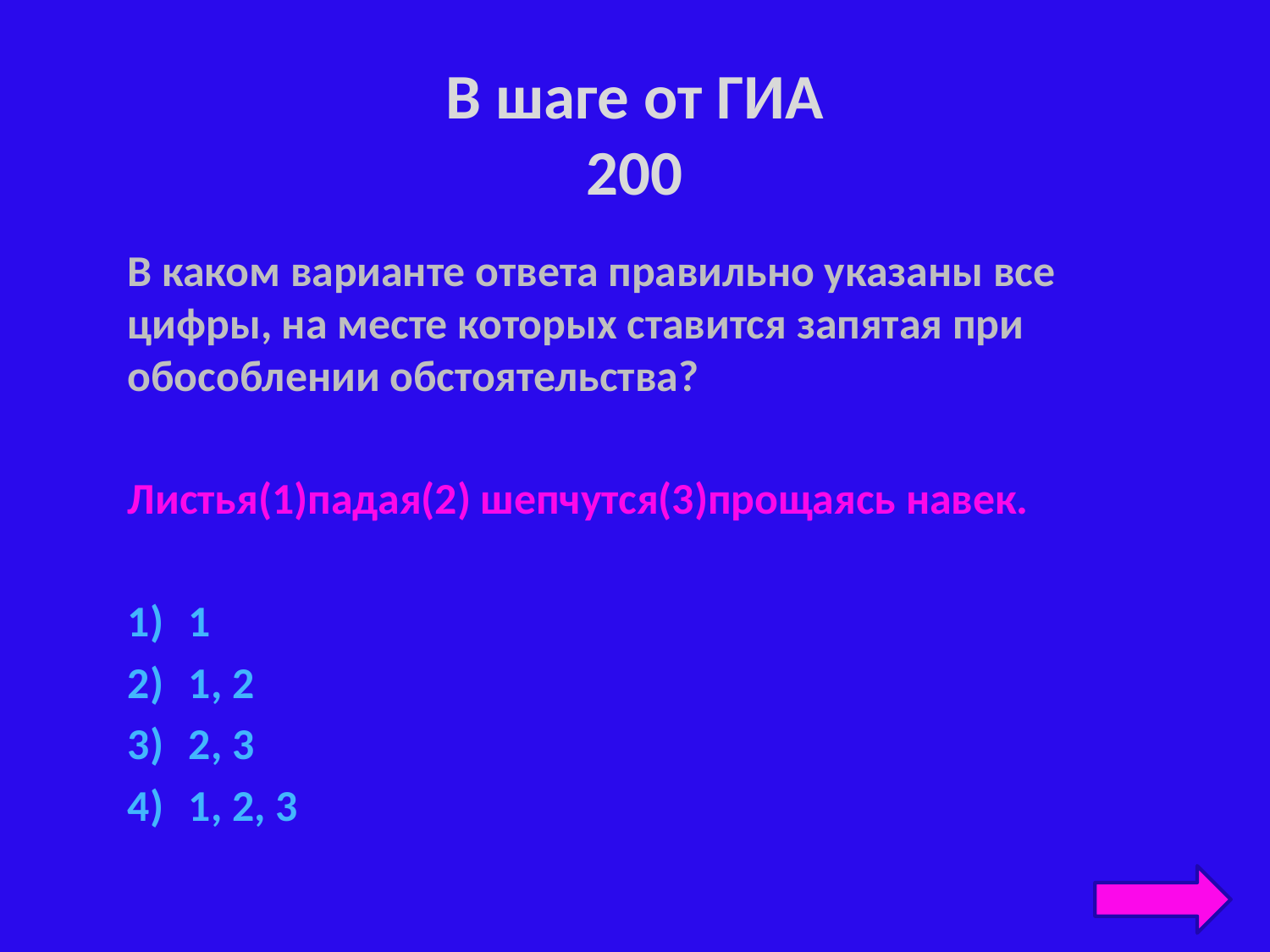

# В шаге от ГИА 200
В каком варианте ответа правильно указаны все цифры, на месте которых ставится запятая при обособлении обстоятельства?

Листья(1)падая(2) шепчутся(3)прощаясь навек.

1
1, 2
2, 3
1, 2, 3